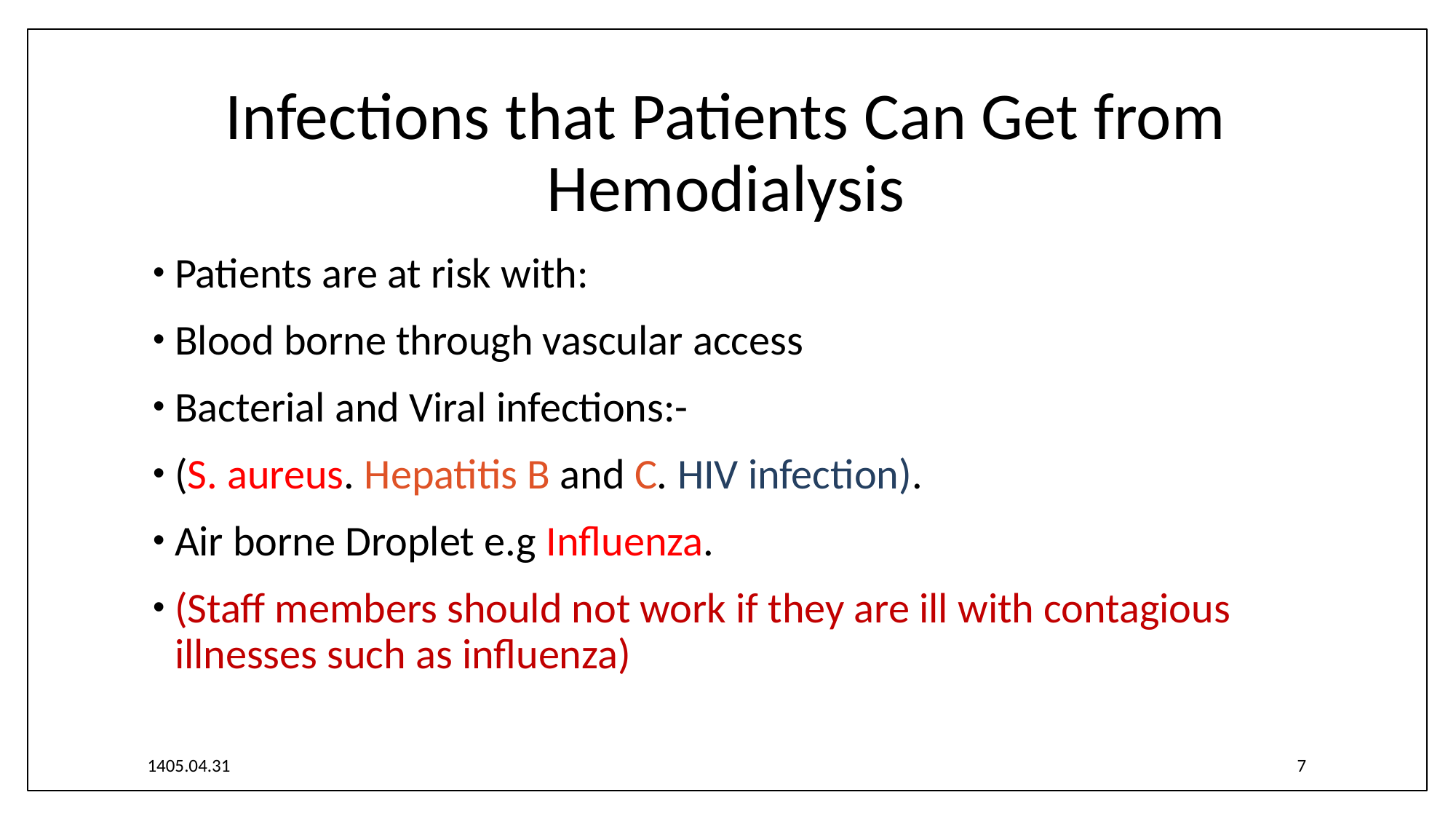

# Infections that Patients Can Get from Hemodialysis
Patients are at risk with:
Blood borne through vascular access
Bacterial and Viral infections:-
(S. aureus. Hepatitis B and C. HIV infection).
Air borne Droplet e.g Influenza.
(Staff members should not work if they are ill with contagious illnesses such as influenza)
1405.04.31
7